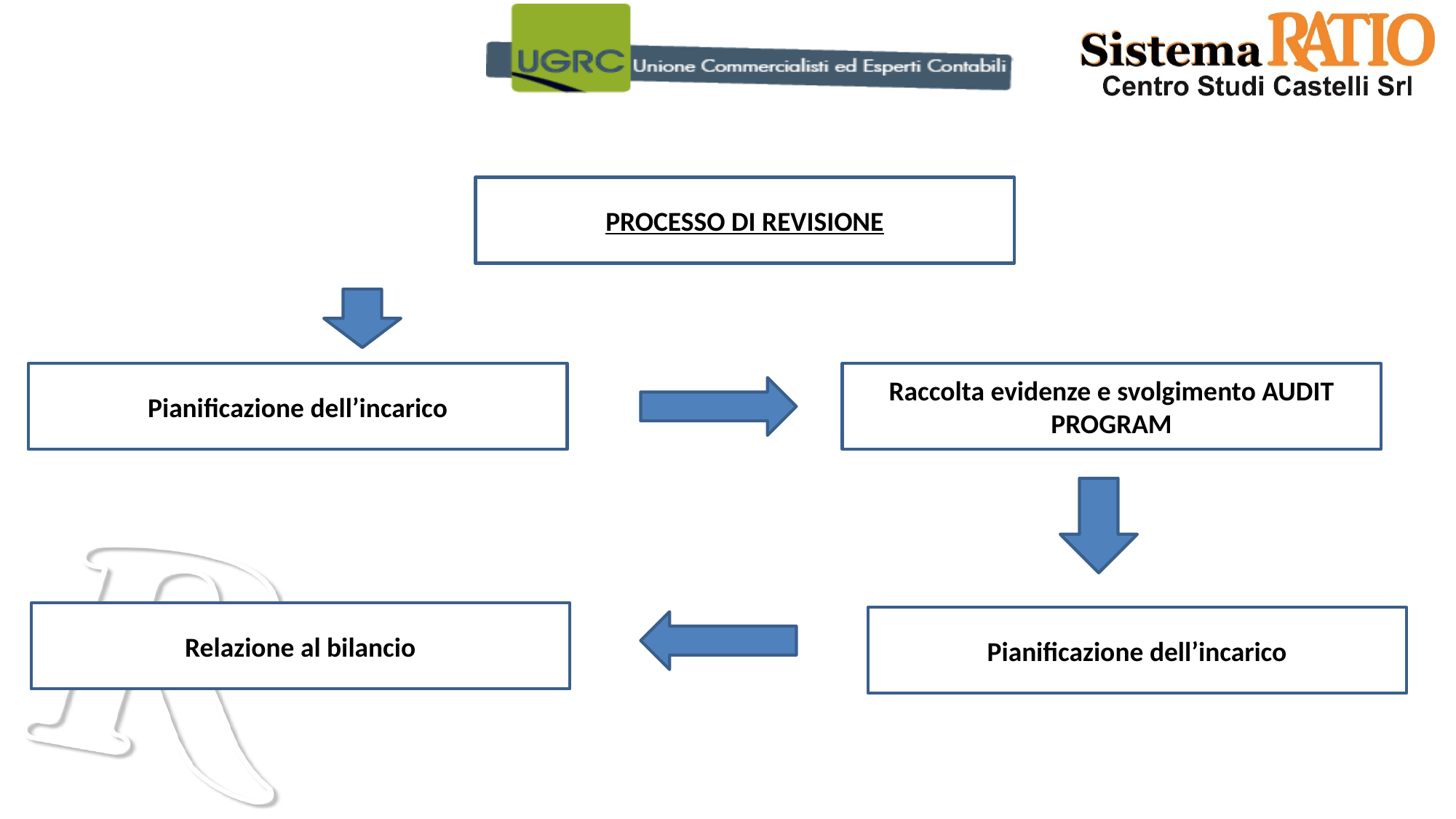

PROCESSO DI REVISIONE

Pianificazione dell’incarico
Raccolta evidenze e svolgimento AUDIT PROGRAM

Relazione al bilancio
Pianificazione dell’incarico